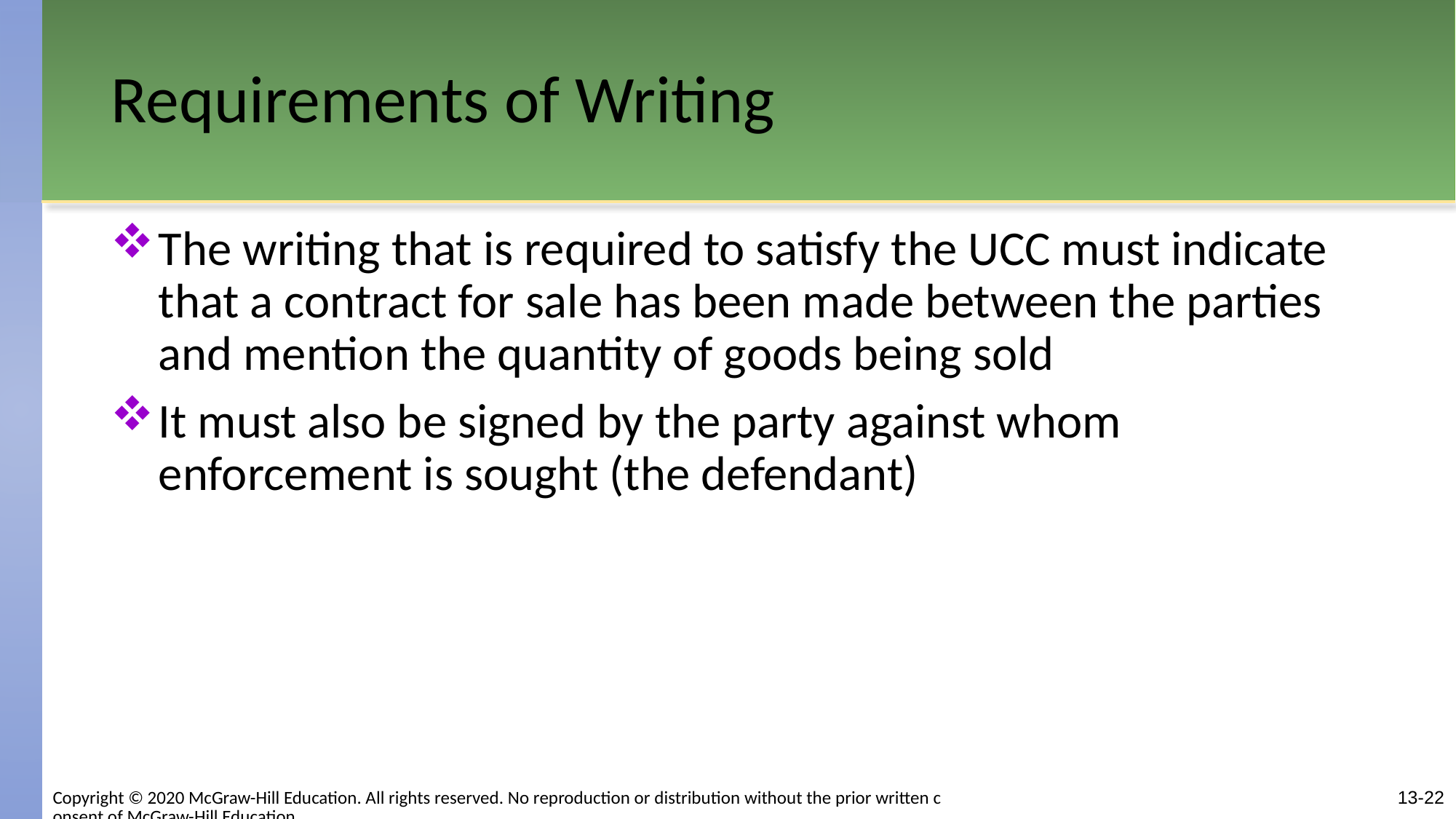

# Requirements of Writing
The writing that is required to satisfy the UCC must indicate that a contract for sale has been made between the parties and mention the quantity of goods being sold
It must also be signed by the party against whom enforcement is sought (the defendant)

Copyright © 2020 McGraw-Hill Education. All rights reserved. No reproduction or distribution without the prior written consent of McGraw-Hill Education.
13-22